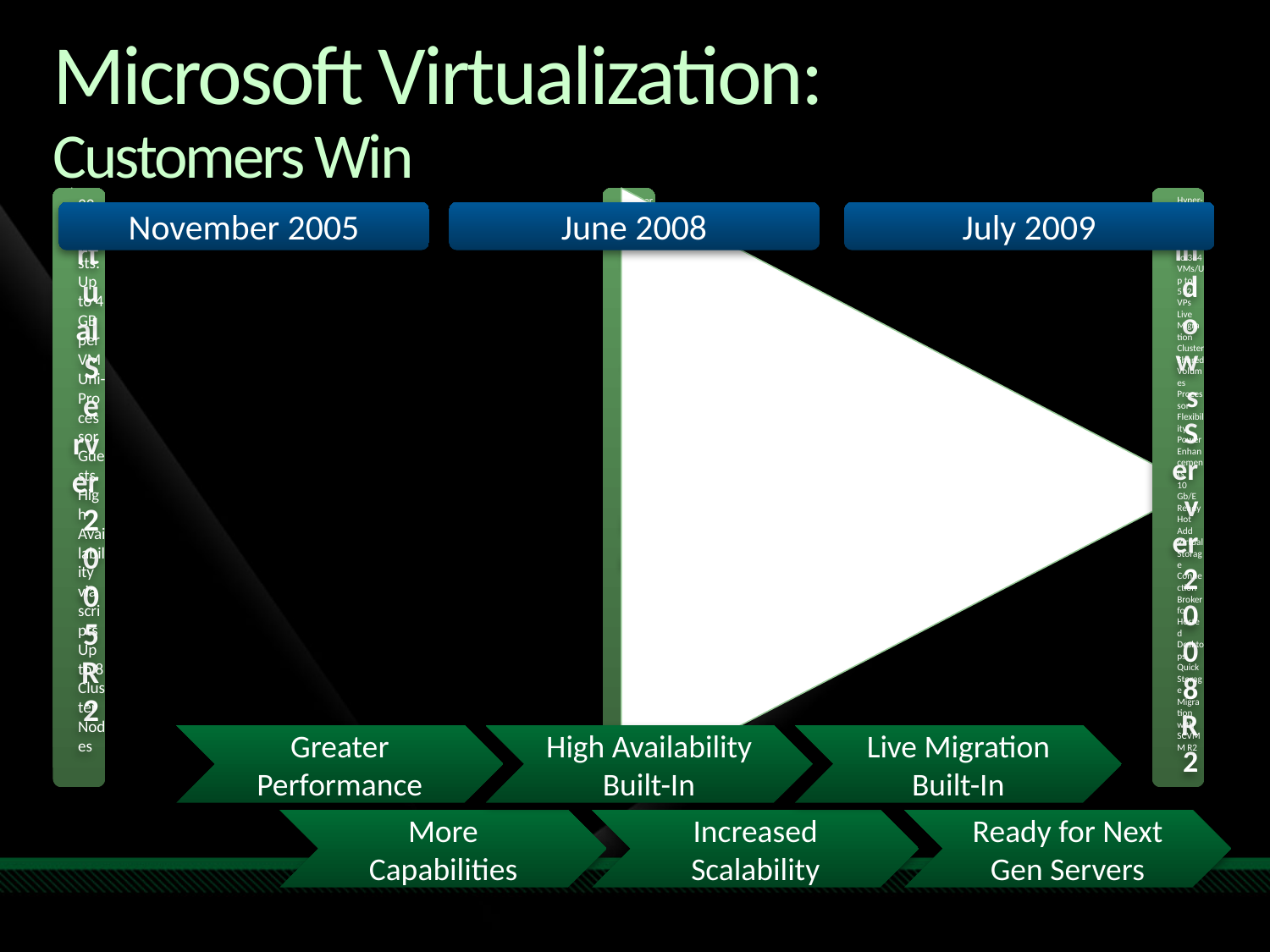

# Microsoft Virtualization: Customers Win
32-bit Guests: Up to 4 GB per VM
Windows Server 2008
Hyper-V R1
Windows Server 2008 R2
Hyper-V R2
Uni-Processor Guests
High Availability via scripts
Up to 8 Cluster Nodes
16 LP Support/Up to 128 VMs
1 Terabyte Memory
32-bit/64-bit (Up to 64 GB per VM)
SMP Guests
High Performance I/O (VSP/VSC/VMBus)
HA Integrated/Included
Quick Migration Included
Up to 16 Cluster Nodes
64 LP Support/Up to 384 VMs/Up to 512 VPs
Live Migration
Cluster Shared Volumes
Processor Flexibility
Power Enhancements
10 Gb/E Ready
Hot Add Virtual Storage
Connection Broker for Hosted Desktops
Quick Storage Migration with SCVMM R2
November 2005
June 2008
July 2009
Greater Performance
High Availability Built-In
Live Migration Built-In
More Capabilities
Increased Scalability
Ready for Next Gen Servers